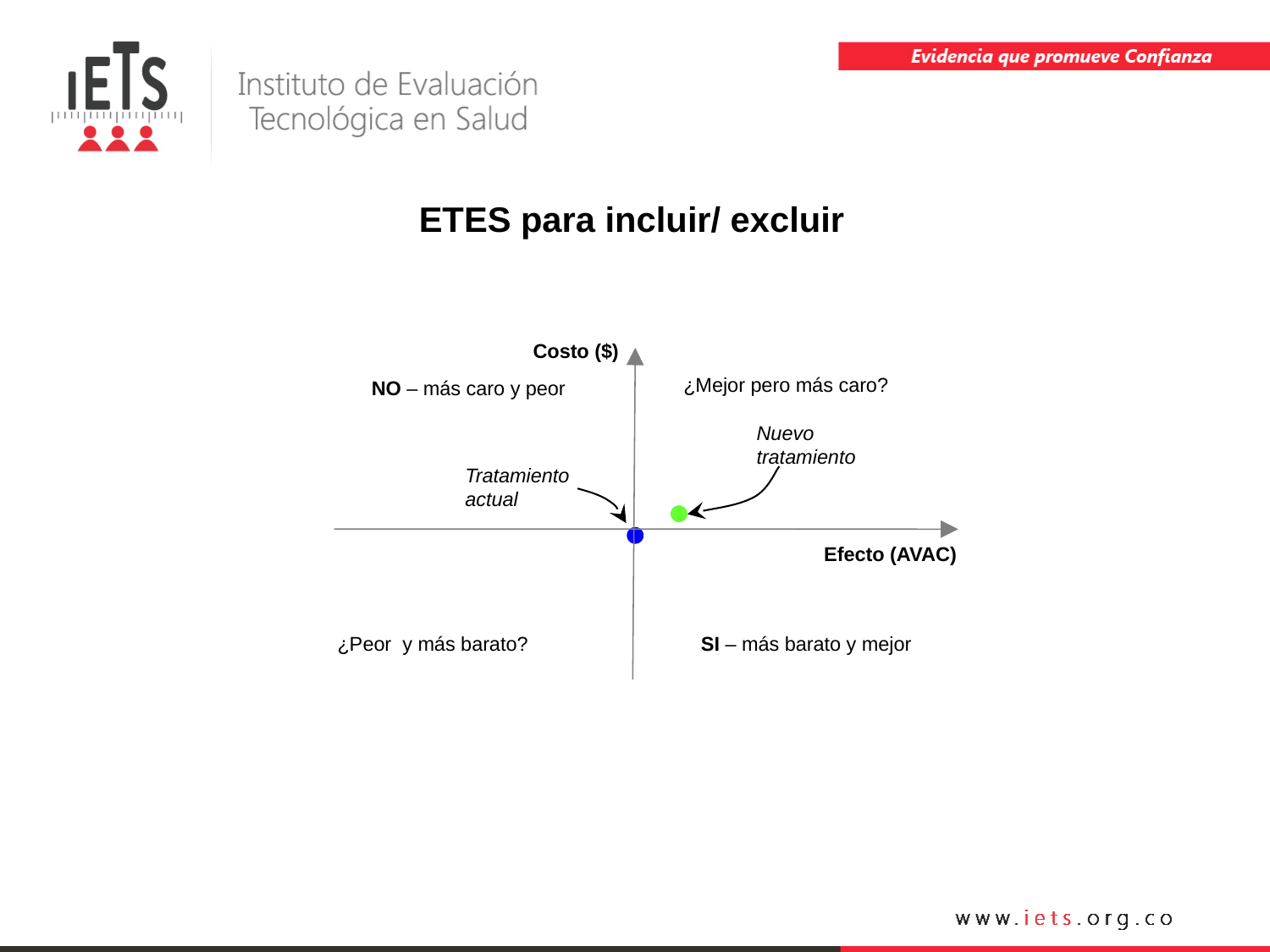

ETES para incluir/ excluir

Costo ($)

¿Mejor pero más caro?
NO – más caro y peor
Nuevo
tratamiento

Tratamiento
actual

Efecto (AVAC)
¿Peor  y más barato?
SI – más barato y mejor